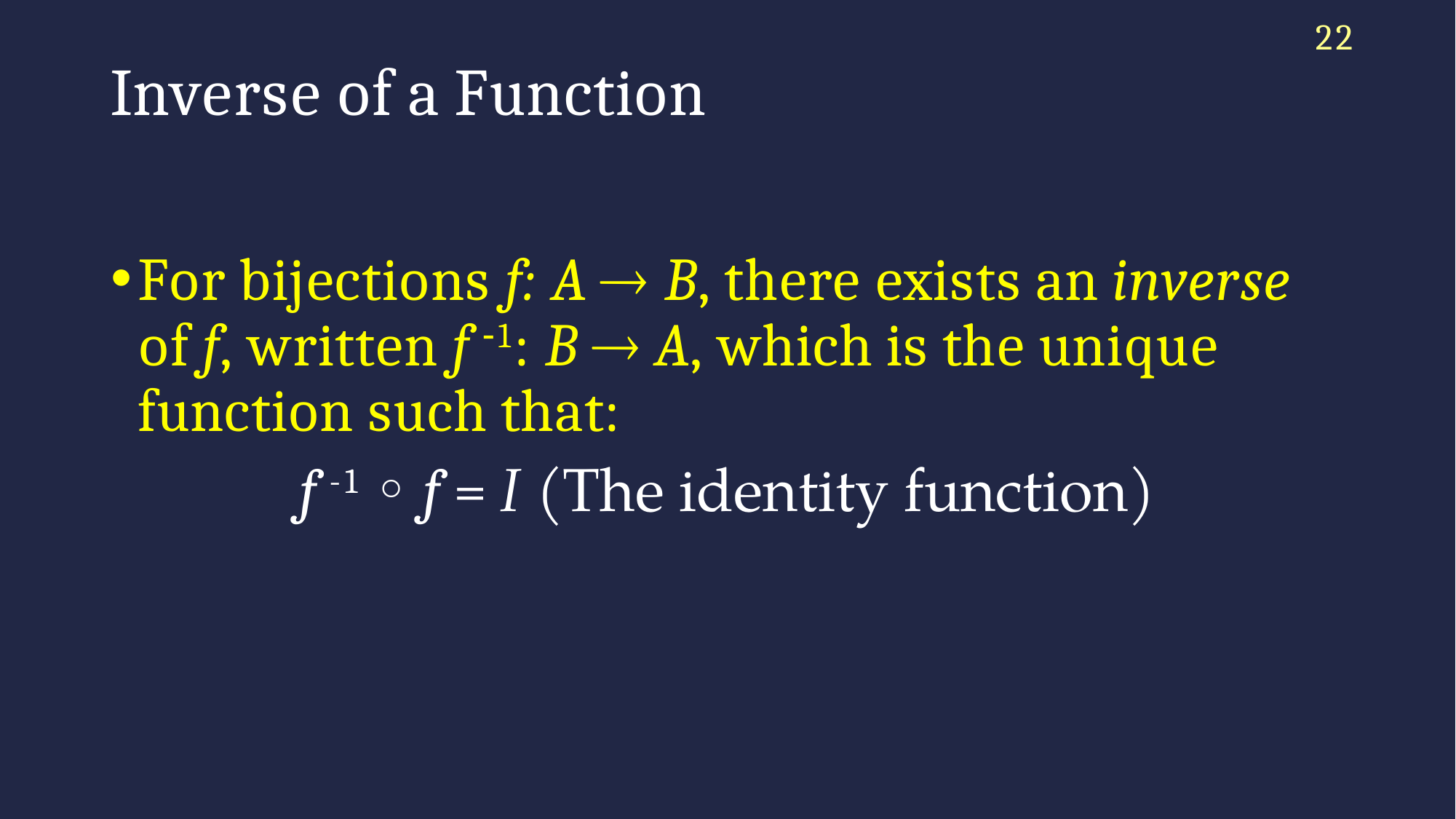

22
# Inverse of a Function

For bijections f: A → B, there exists an inverse of f, written f −1: B → A, which is the unique function such that:
f -1 ◦ f = I (The identity function)